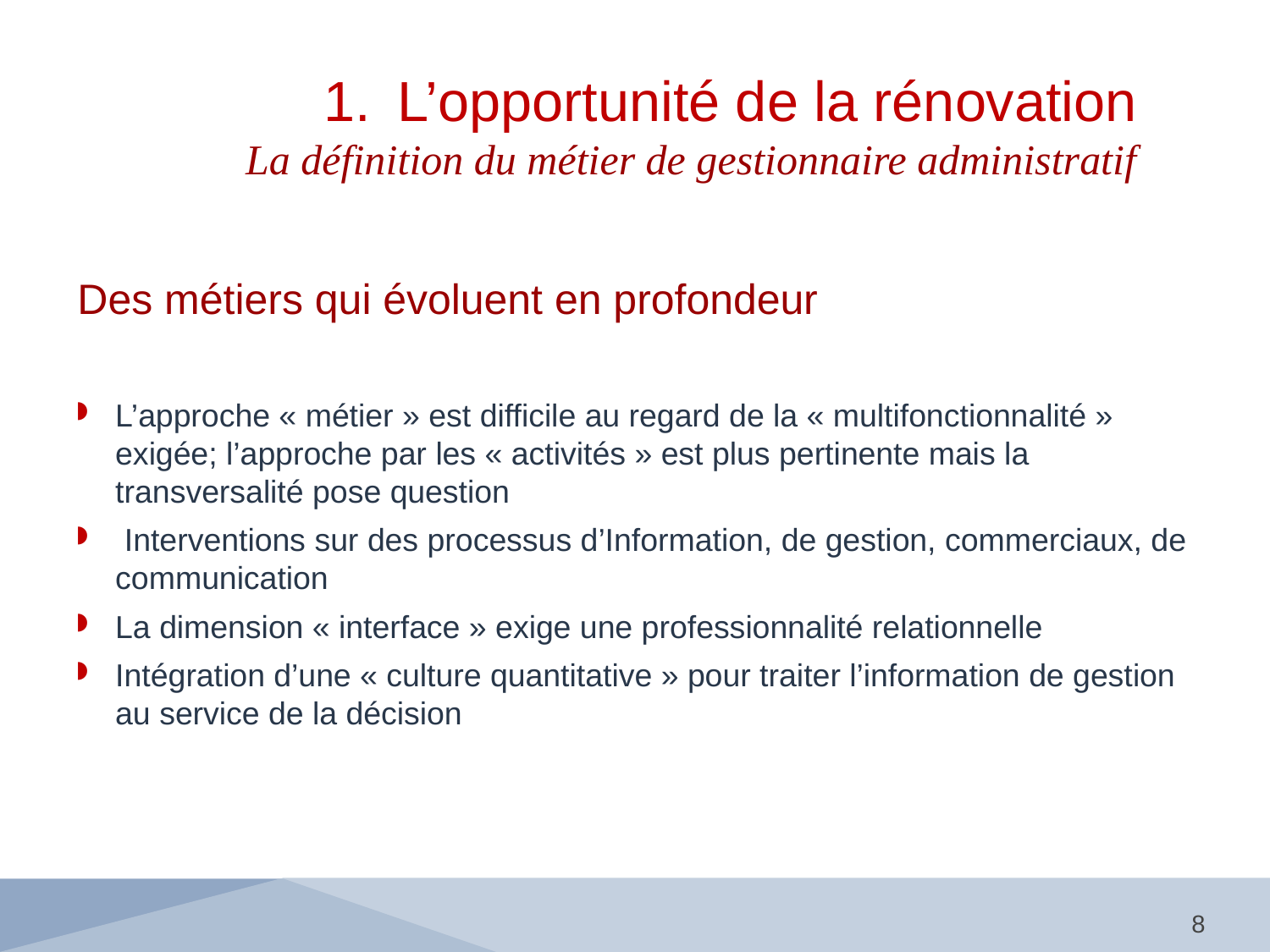

L’opportunité de la rénovation
La définition du métier de gestionnaire administratif

Des métiers qui évoluent en profondeur

L’approche « métier » est difficile au regard de la « multifonctionnalité » exigée; l’approche par les « activités » est plus pertinente mais la transversalité pose question
 Interventions sur des processus d’Information, de gestion, commerciaux, de communication
La dimension « interface » exige une professionnalité relationnelle
Intégration d’une « culture quantitative » pour traiter l’information de gestion au service de la décision
8